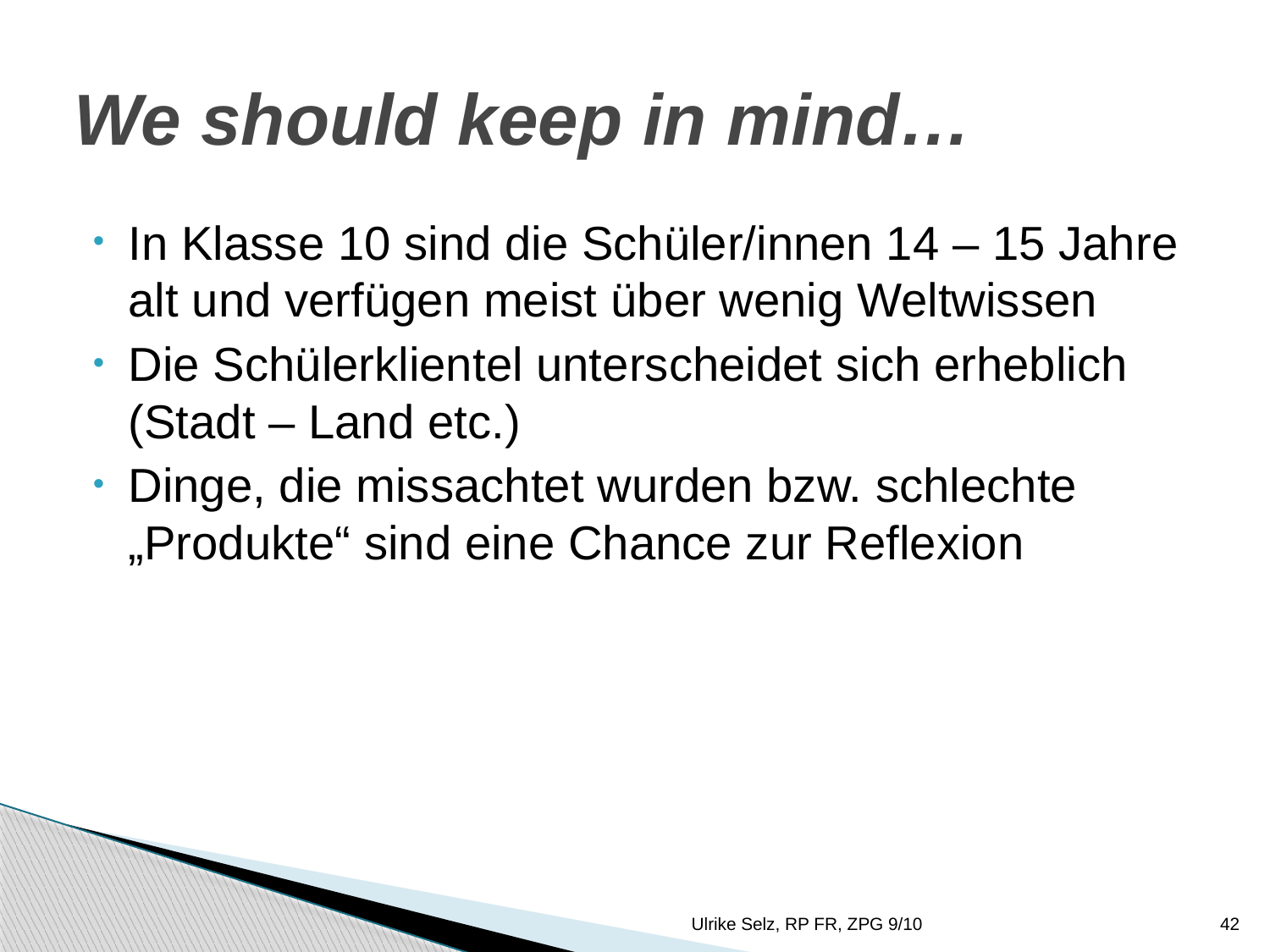

We should keep in mind…
In Klasse 10 sind die Schüler/innen 14 – 15 Jahre alt und verfügen meist über wenig Weltwissen
Die Schülerklientel unterscheidet sich erheblich (Stadt – Land etc.)
Dinge, die missachtet wurden bzw. schlechte „Produkte“ sind eine Chance zur Reflexion

Ulrike Selz, RP FR, ZPG 9/10
42